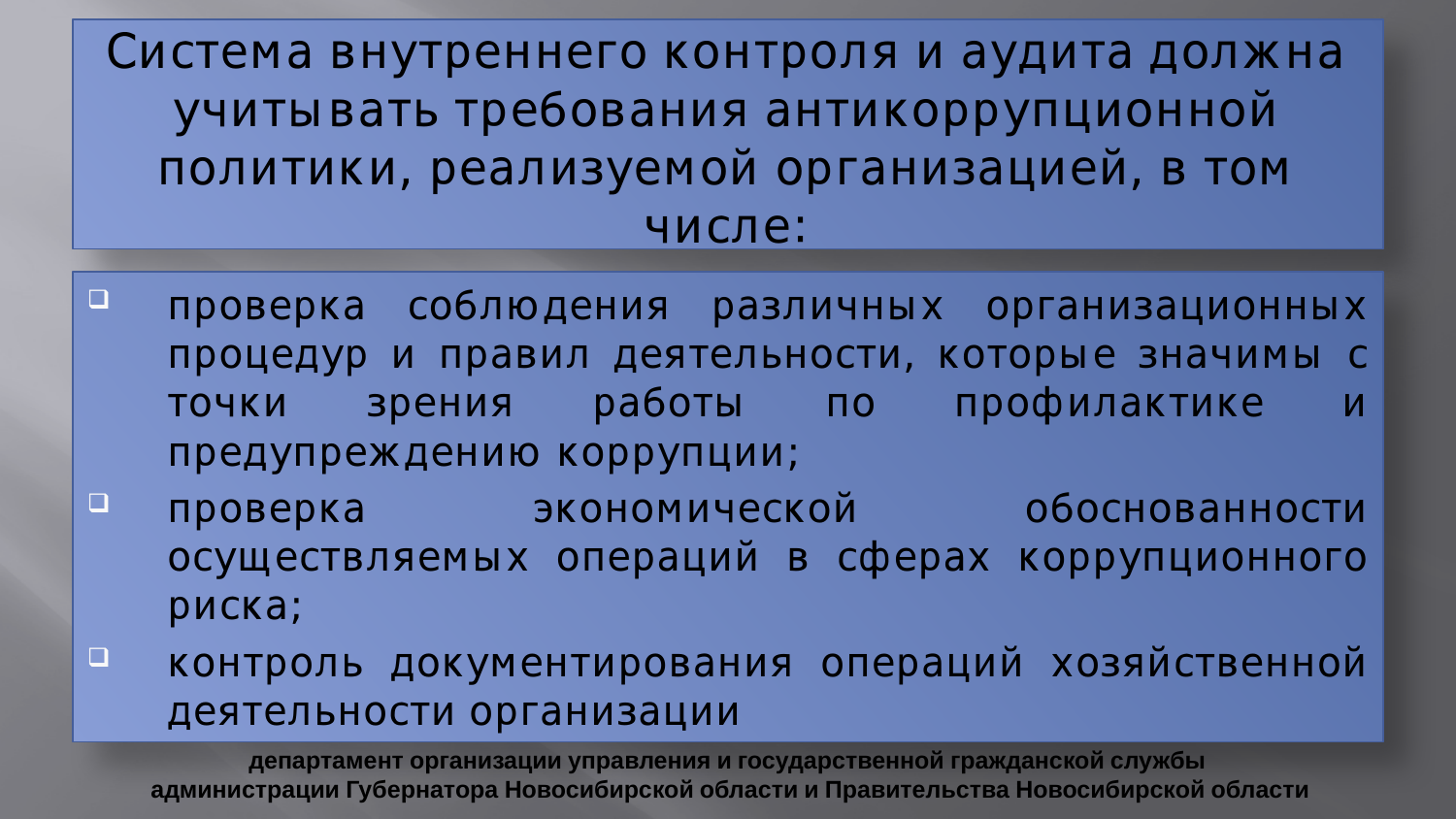

# Система внутреннего контроля и аудита должна учитывать требования антикоррупционной политики, реализуемой организацией, в том числе:
проверка соблюдения различных организационных процедур и правил деятельности, которые значимы с точки зрения работы по профилактике и предупреждению коррупции;
проверка экономической обоснованности осуществляемых операций в сферах коррупционного риска;
контроль документирования операций хозяйственной деятельности организации

департамент организации управления и государственной гражданской службы
 администрации Губернатора Новосибирской области и Правительства Новосибирской области